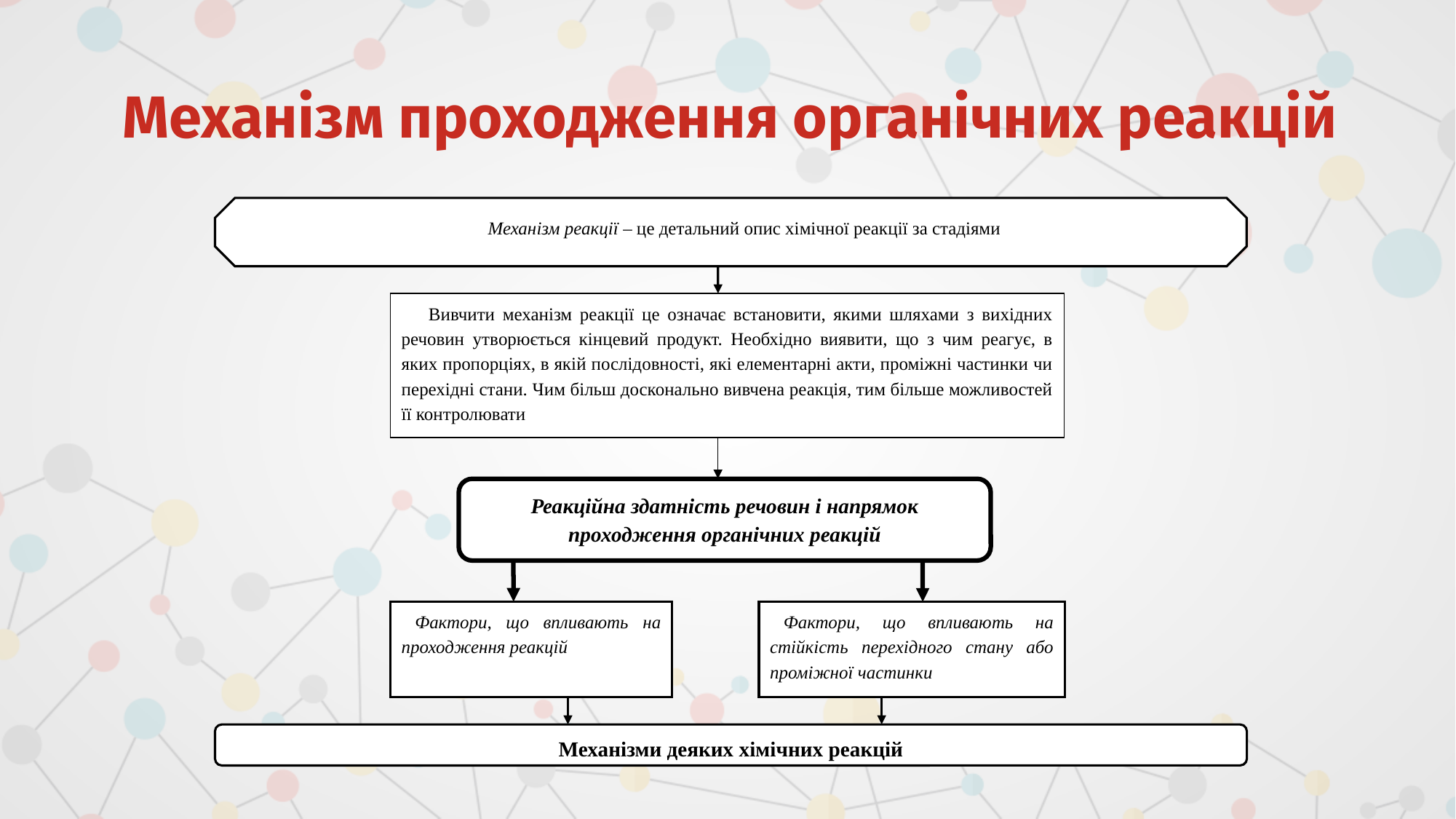

# Механізм проходження органічних реакцій
Механізм реакції – це детальний опис хімічної реакції за стадіями
Вивчити механізм реакції це означає встановити, якими шляхами з вихідних речовин утворюється кінцевий продукт. Необхідно виявити, що з чим реагує, в яких пропорціях, в якій послідовності, які елементарні акти, проміжні частинки чи перехідні стани. Чим більш досконально вивчена реакція, тим більше можливостей її контролювати
Реакційна здатність речовин і напрямок проходження органічних реакцій
Фактори, що впливають на проходження реакцій
Фактори, що впливають на стійкість перехідного стану або проміжної частинки
Механізми деяких хімічних реакцій